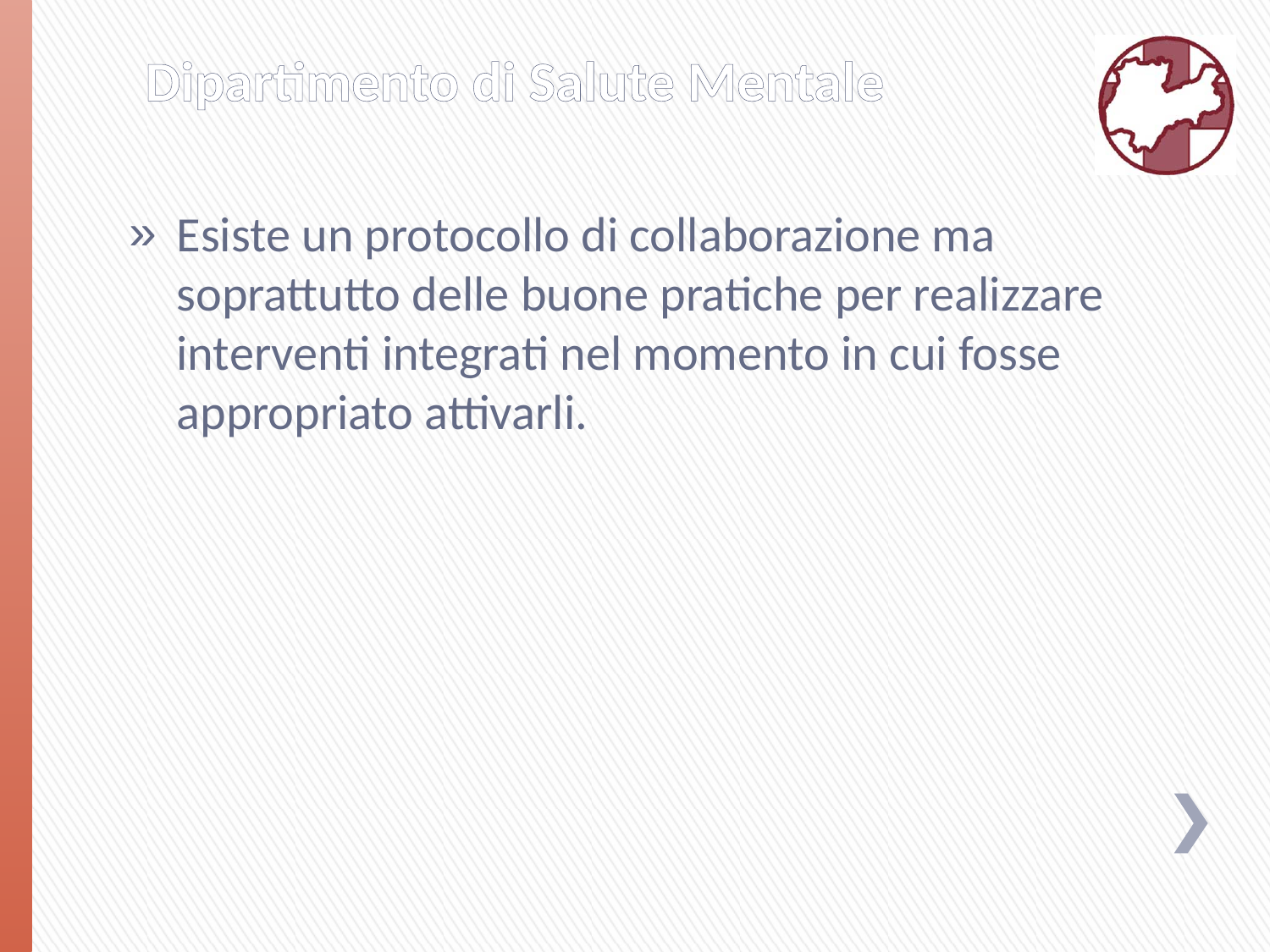

# Dipartimento di Salute Mentale
Esiste un protocollo di collaborazione ma soprattutto delle buone pratiche per realizzare interventi integrati nel momento in cui fosse appropriato attivarli.